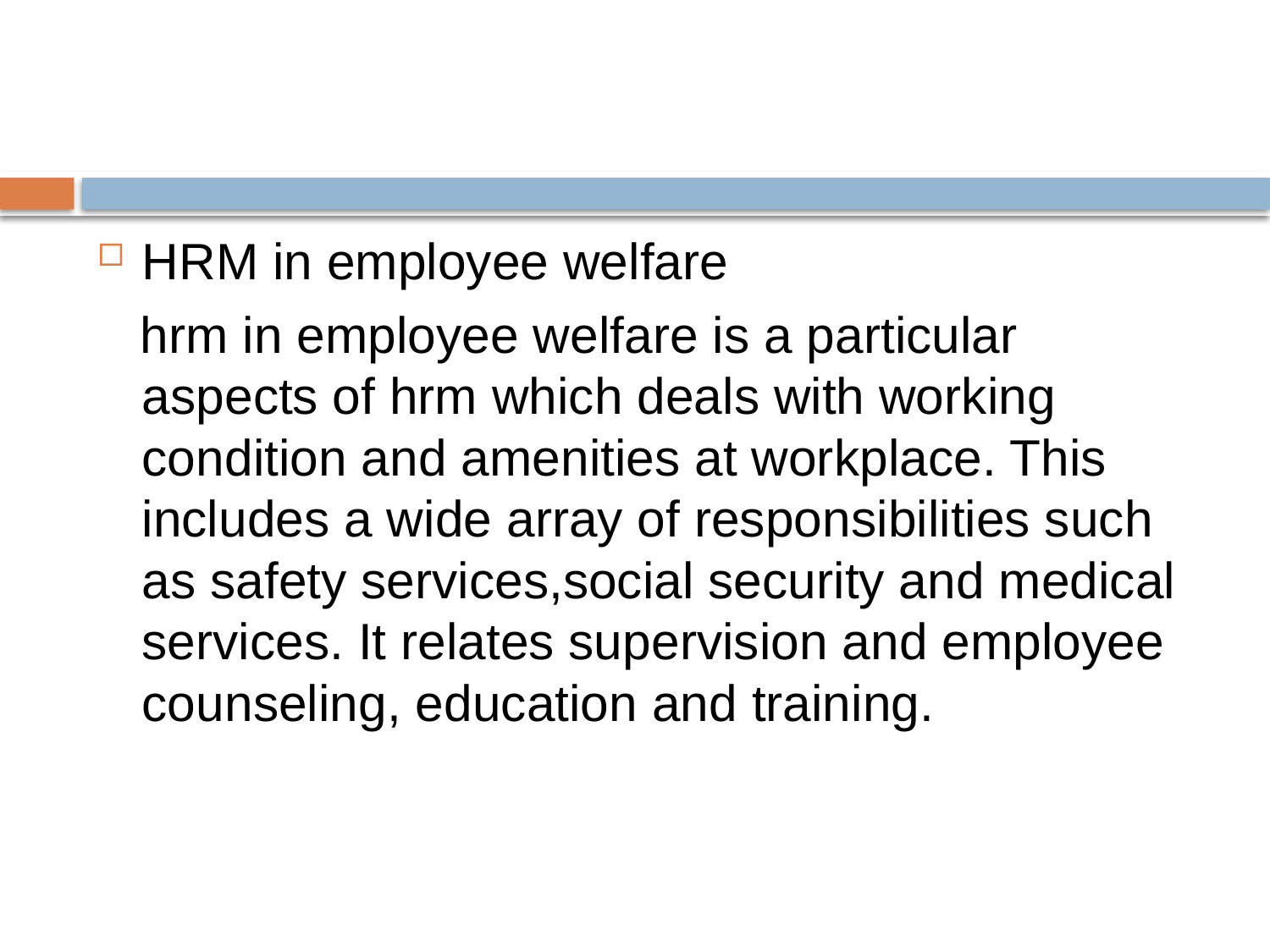

#
HRM in employee welfare
   hrm in employee welfare is a particular aspects of hrm which deals with working condition and amenities at workplace. This includes a wide array of responsibilities such as safety services,social security and medical services. It relates supervision and employee counseling, education and training.